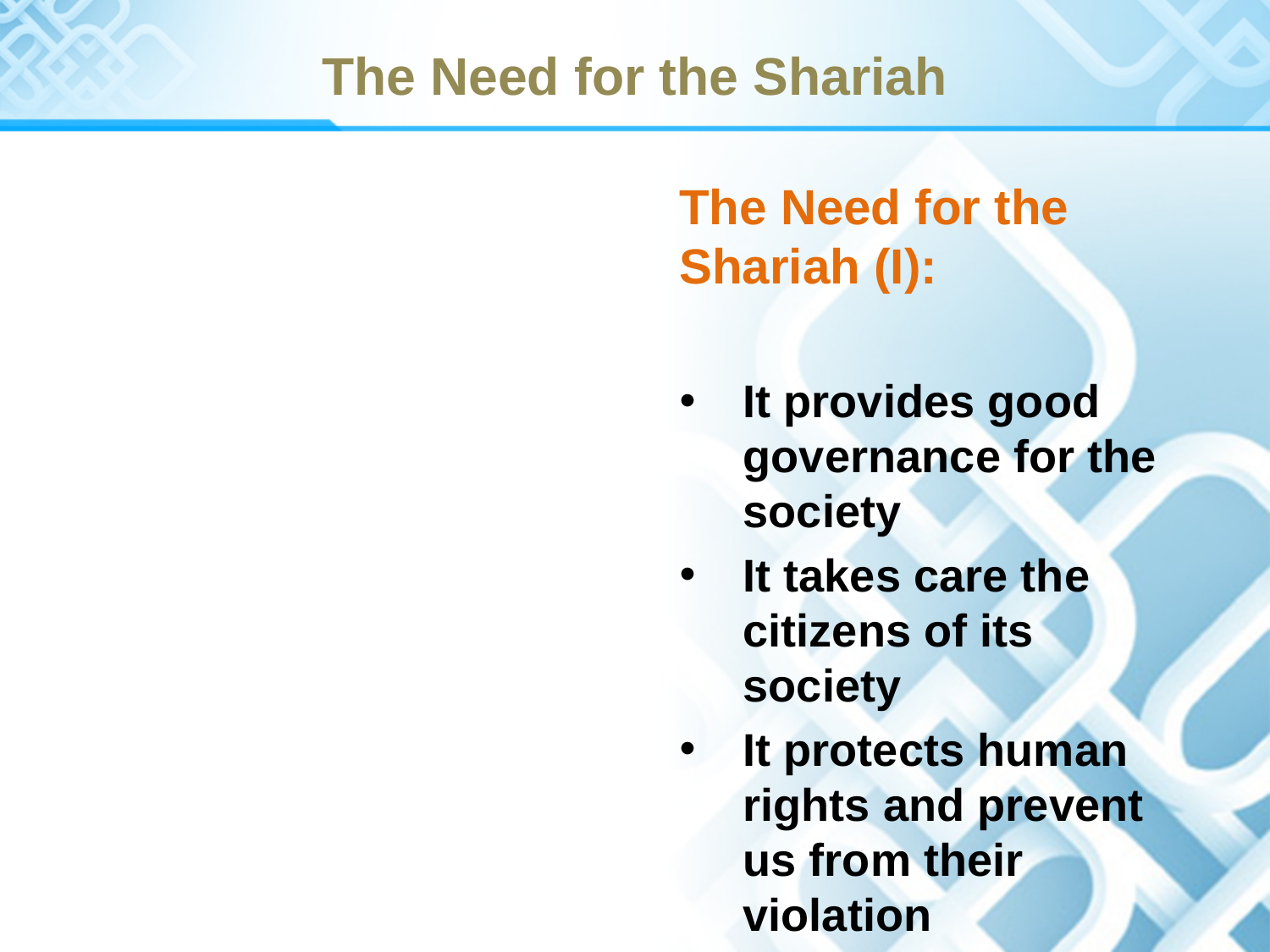

The Need for the Shariah
The Need for the Shariah (I):

It provides good governance for the society
It takes care the citizens of its society
It protects human rights and prevent us from their violation